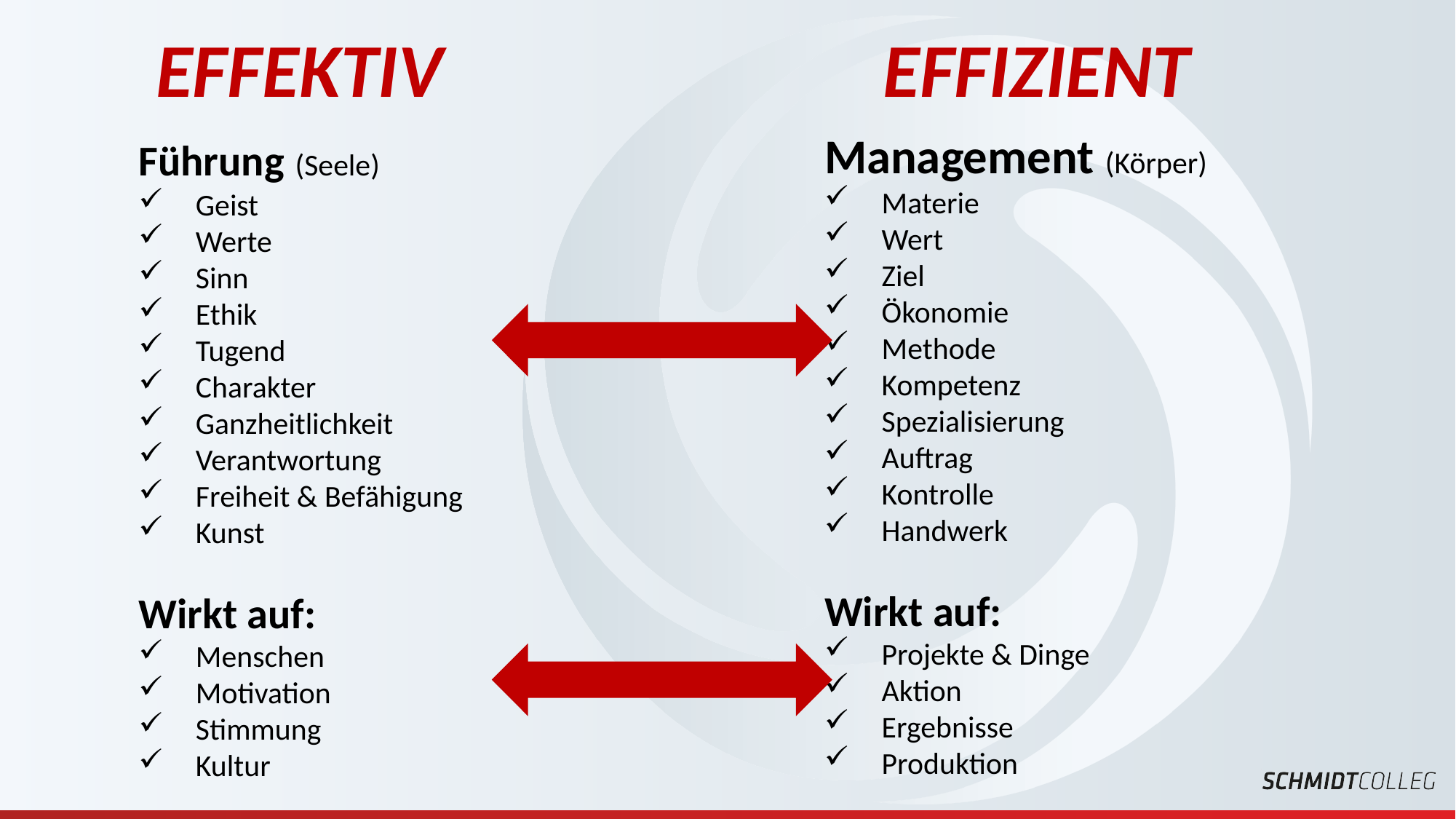

EFFEKTIV
EFFIZIENT
Management (Körper)
Materie
Wert
Ziel
Ökonomie
Methode
Kompetenz
Spezialisierung
Auftrag
Kontrolle
Handwerk

Wirkt auf:
Projekte & Dinge
Aktion
Ergebnisse
Produktion

Führung (Seele)
Geist
Werte
Sinn
Ethik
Tugend
Charakter
Ganzheitlichkeit
Verantwortung
Freiheit & Befähigung
Kunst

Wirkt auf:
Menschen
Motivation
Stimmung
Kultur